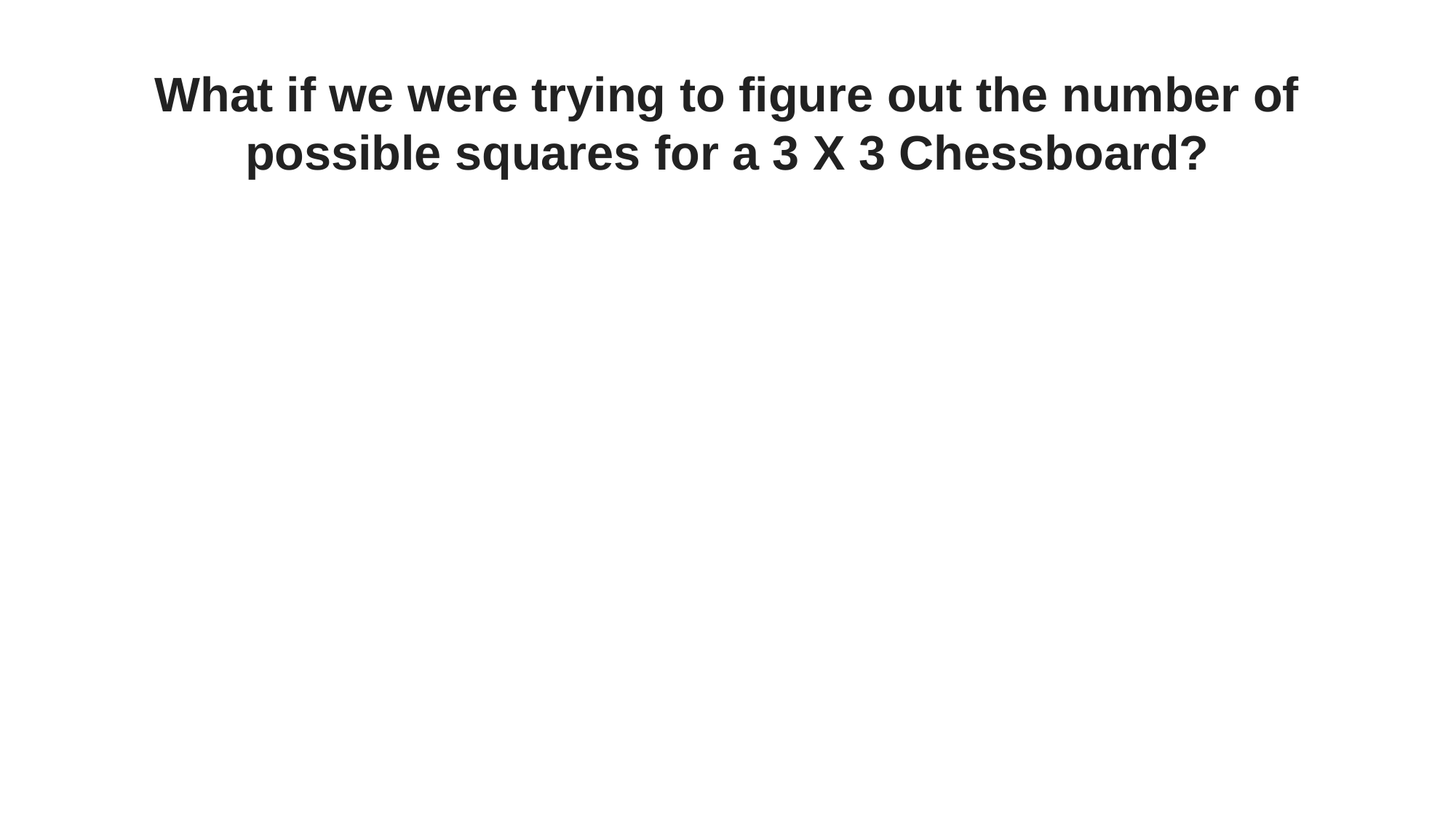

What if we were trying to figure out the number of possible squares for a 3 X 3 Chessboard?